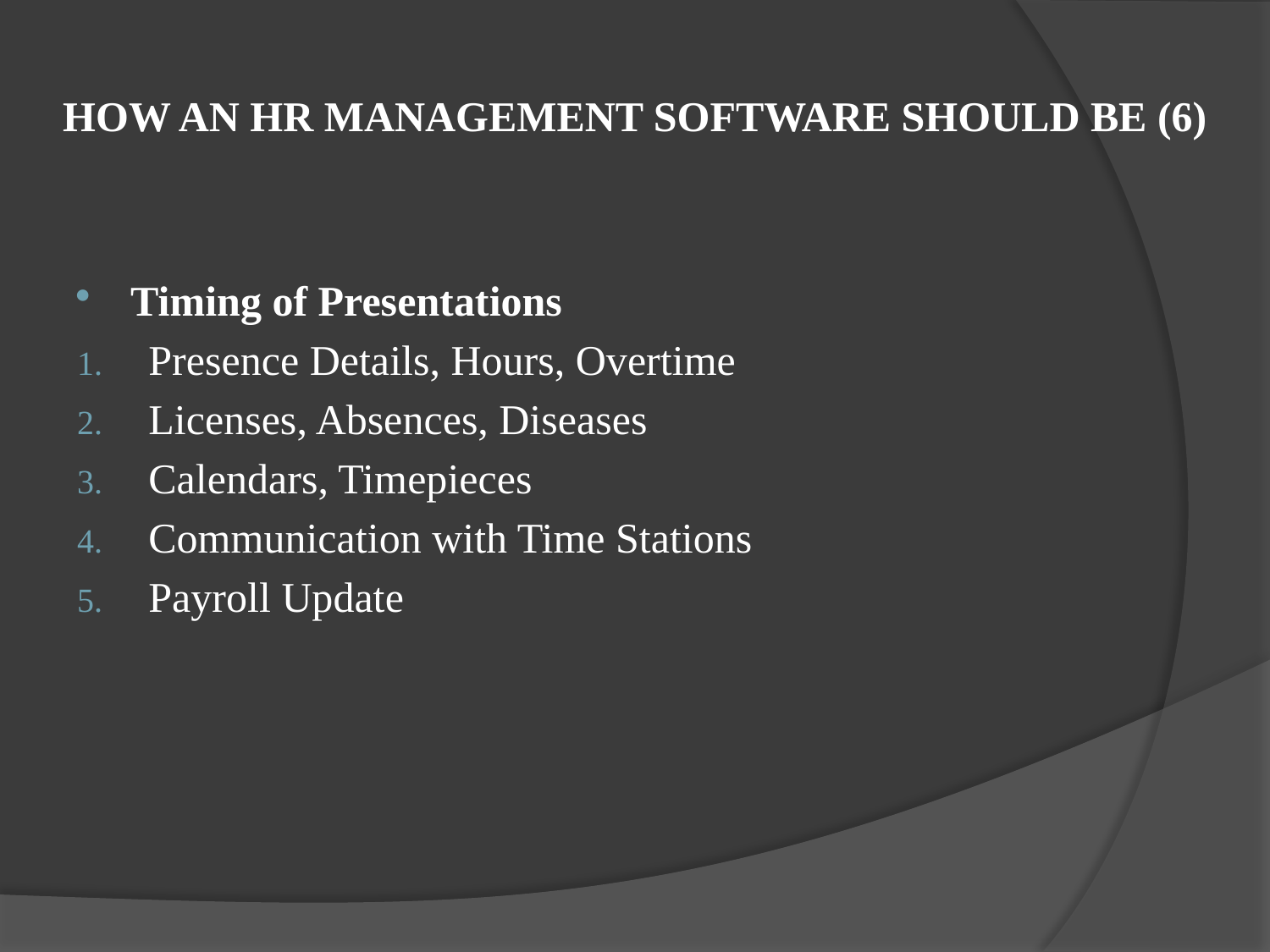

# HOW AN HR MANAGEMENT SOFTWARE SHOULD BE (6)
Timing of Presentations
Presence Details, Hours, Overtime
Licenses, Absences, Diseases
Calendars, Timepieces
Communication with Time Stations
Payroll Update